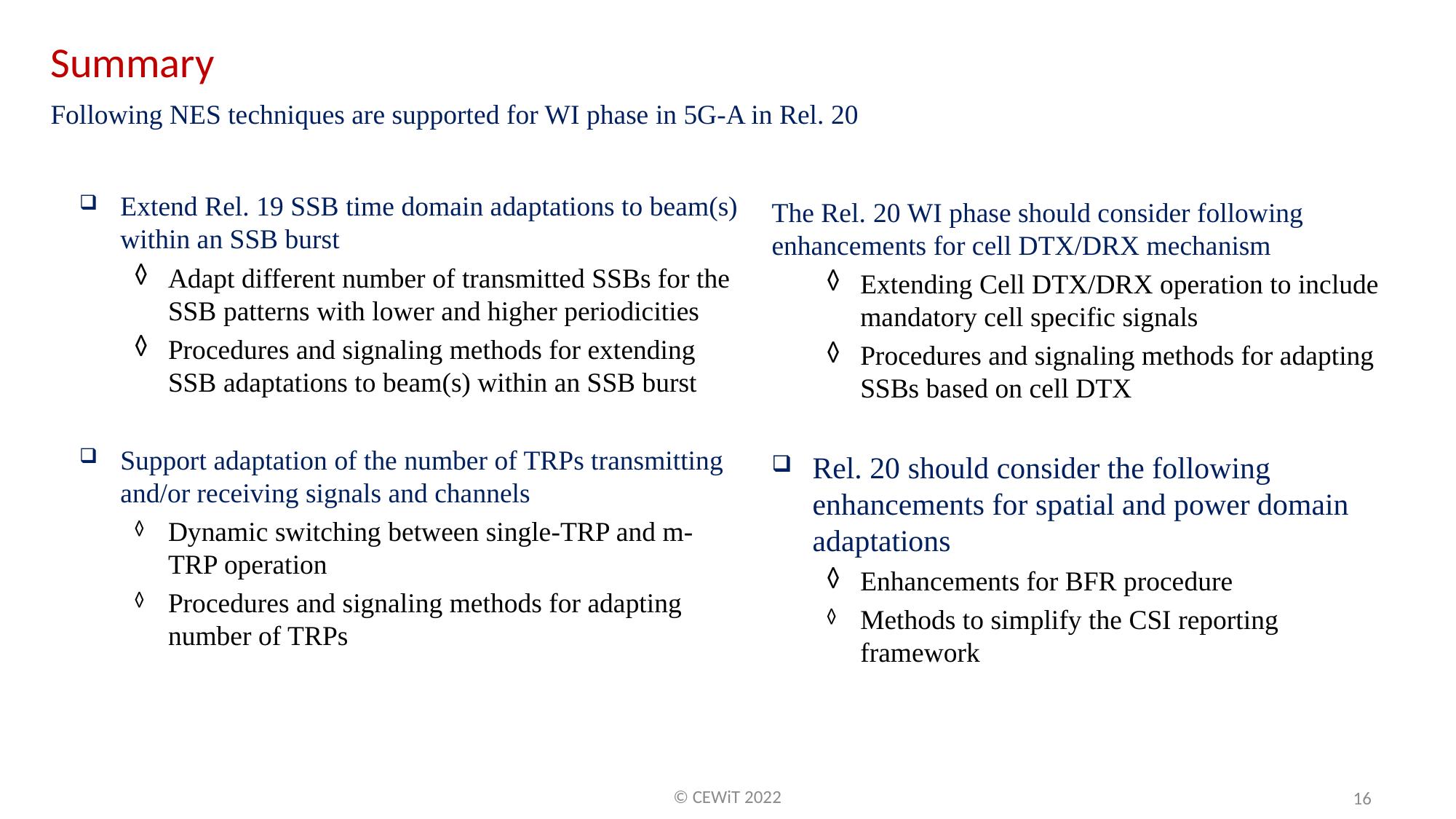

Summary
Following NES techniques are supported for WI phase in 5G-A in Rel. 20
Extend Rel. 19 SSB time domain adaptations to beam(s) within an SSB burst
Adapt different number of transmitted SSBs for the SSB patterns with lower and higher periodicities
Procedures and signaling methods for extending SSB adaptations to beam(s) within an SSB burst

Support adaptation of the number of TRPs transmitting and/or receiving signals and channels
Dynamic switching between single-TRP and m-TRP operation
Procedures and signaling methods for adapting number of TRPs

The Rel. 20 WI phase should consider following enhancements for cell DTX/DRX mechanism
Extending Cell DTX/DRX operation to include mandatory cell specific signals
Procedures and signaling methods for adapting SSBs based on cell DTX

Rel. 20 should consider the following enhancements for spatial and power domain adaptations
Enhancements for BFR procedure
Methods to simplify the CSI reporting framework
© CEWiT 2022
16